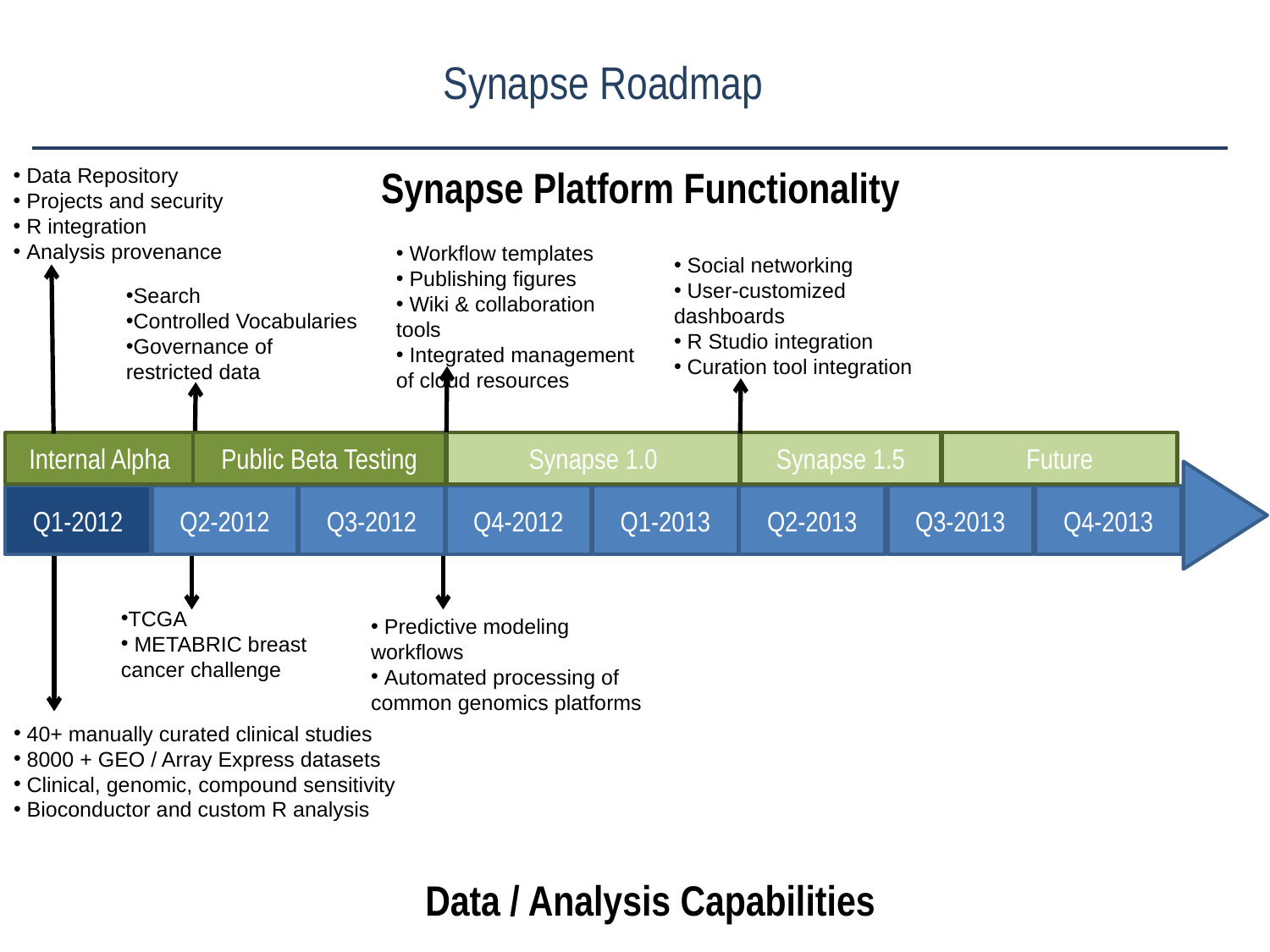

# Synapse Roadmap
Synapse Platform Functionality
 Data Repository
 Projects and security
 R integration
 Analysis provenance
 Workflow templates
 Publishing figures
 Wiki & collaboration tools
 Integrated management of cloud resources
 Social networking
 User-customized dashboards
 R Studio integration
 Curation tool integration
Search
Controlled Vocabularies
Governance of restricted data
Internal Alpha
Public Beta Testing
Synapse 1.0
Synapse 1.5
Future

Q1-2012
Q2-2012
Q3-2012
Q4-2012
Q1-2013
Q2-2013
Q3-2013
Q4-2013
TCGA
 METABRIC breast cancer challenge

 Predictive modeling workflows
 Automated processing of common genomics platforms

 40+ manually curated clinical studies
 8000 + GEO / Array Express datasets
 Clinical, genomic, compound sensitivity
 Bioconductor and custom R analysis
Data / Analysis Capabilities